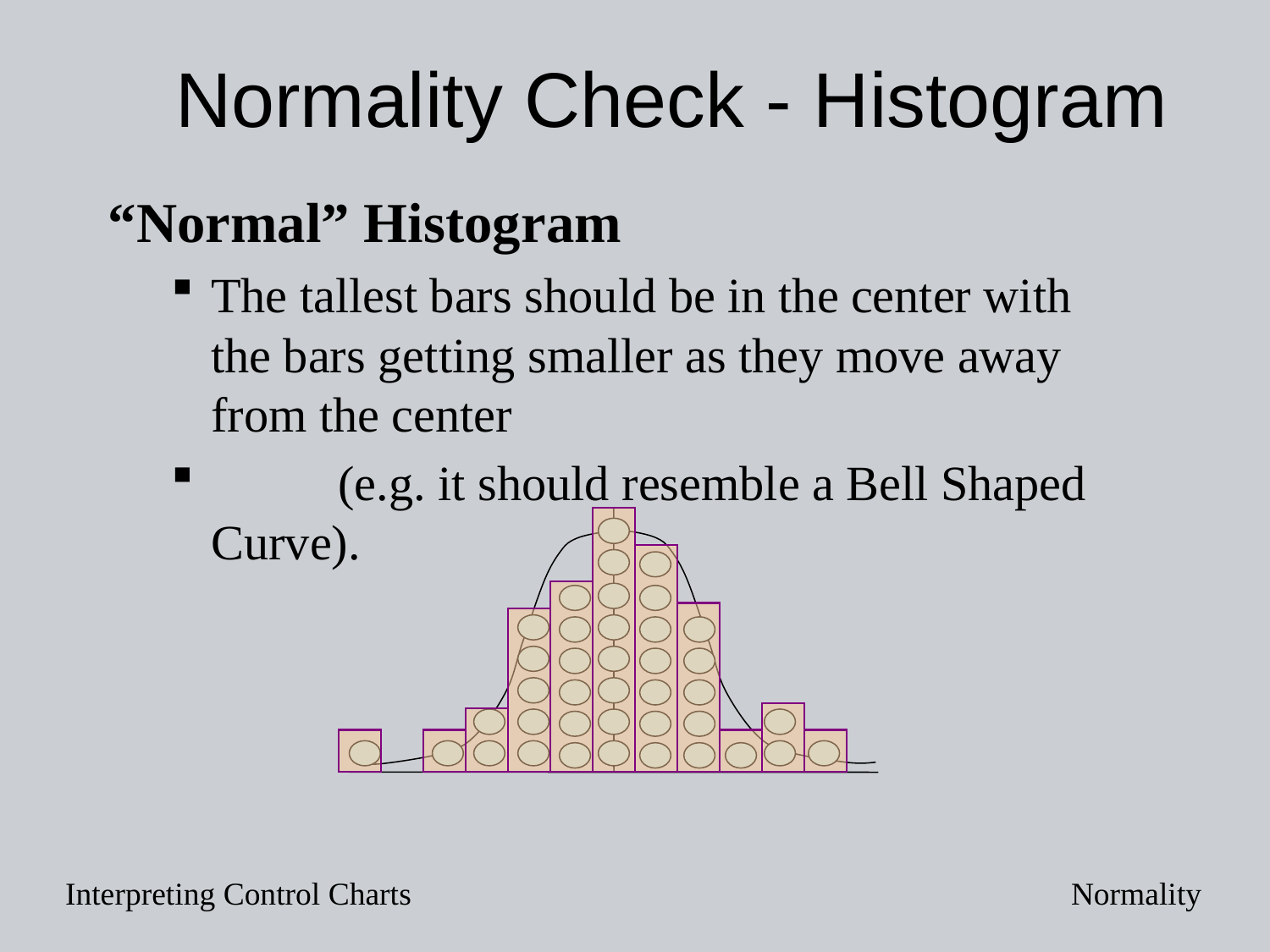

# Normality Check - Histogram
“Normal” Histogram
The tallest bars should be in the center with the bars getting smaller as they move away from the center
	(e.g. it should resemble a Bell Shaped Curve).

Interpreting Control Charts
Normality